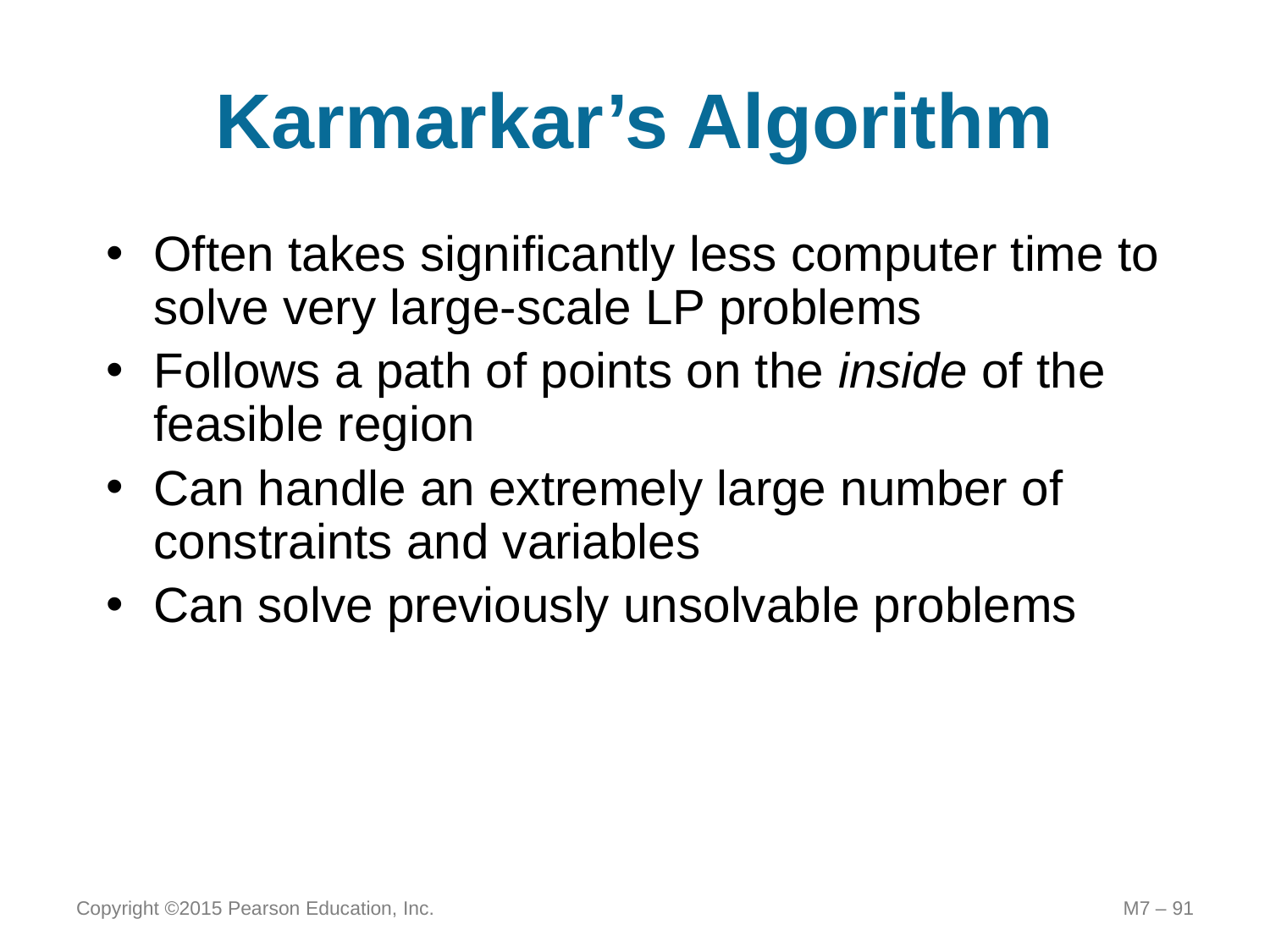

# Karmarkar’s Algorithm
Often takes significantly less computer time to solve very large-scale LP problems
Follows a path of points on the inside of the feasible region
Can handle an extremely large number of constraints and variables
Can solve previously unsolvable problems
Copyright ©2015 Pearson Education, Inc.
M7 – 91